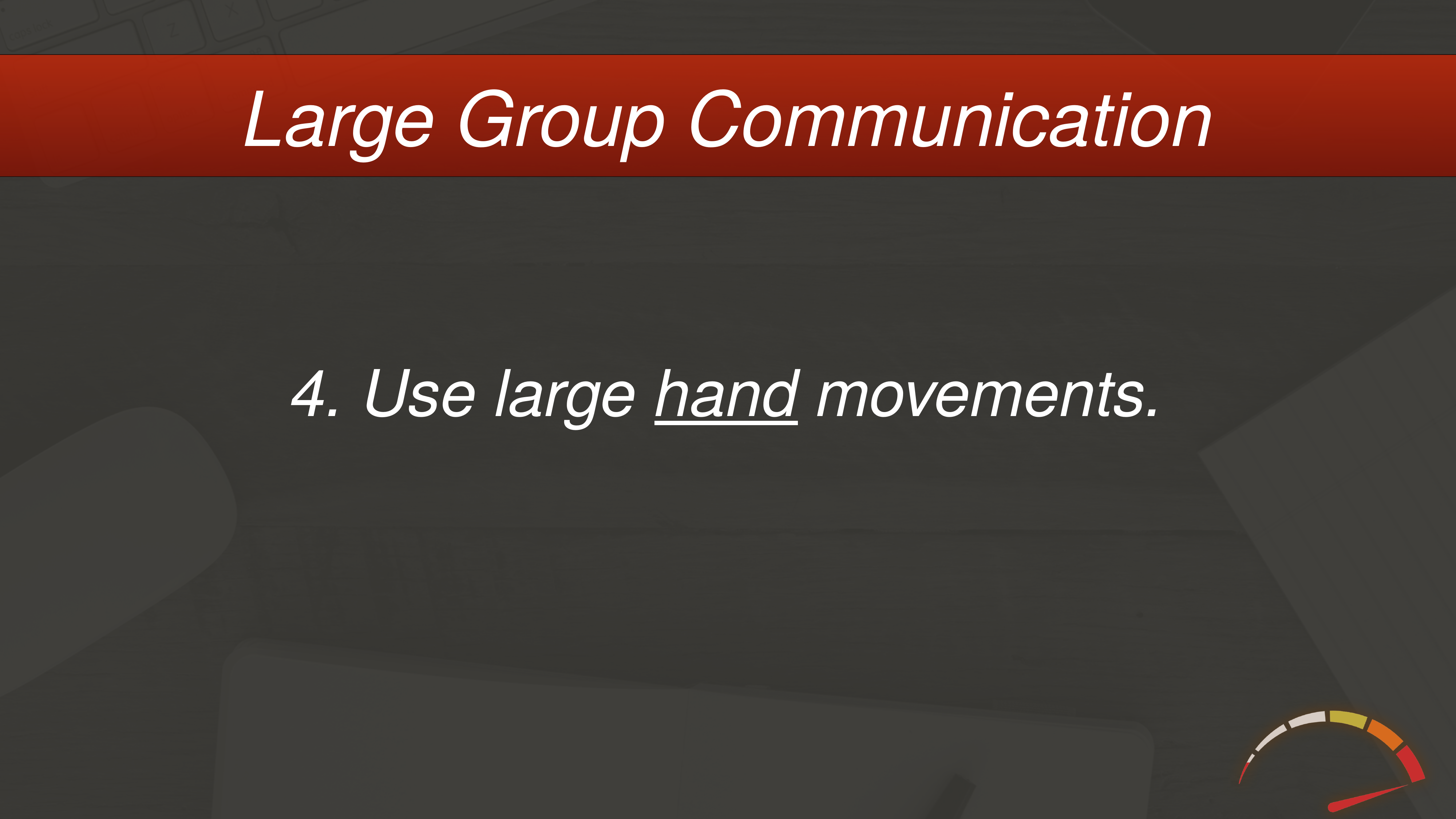

Large Group Communication
4. Use large hand movements.